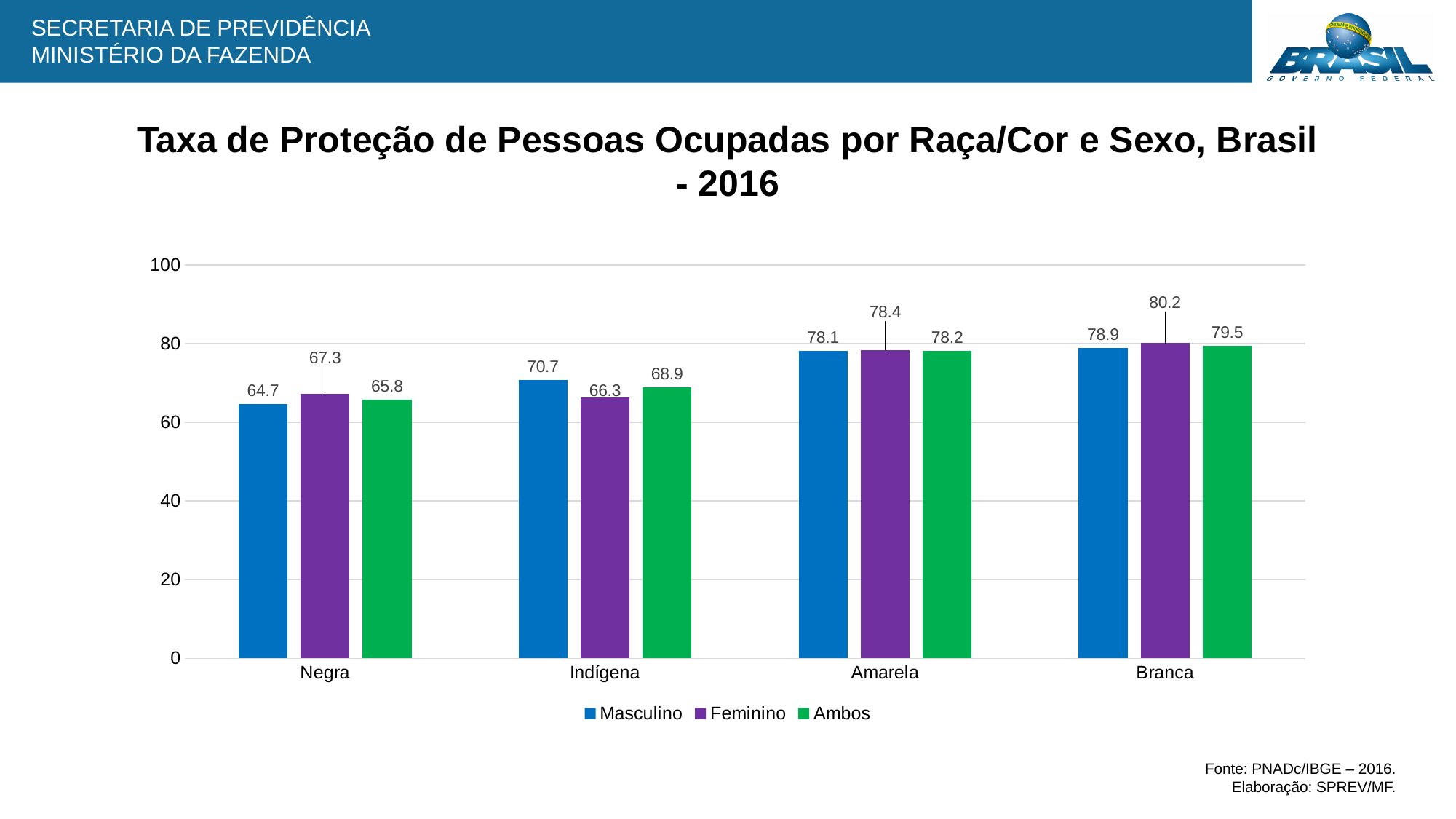

Taxa de Proteção de Pessoas Ocupadas por Raça/Cor e Sexo, Brasil - 2016

### Chart

| Category | Masculino | Feminino | Ambos |
|---|---|---|---|
| Negra | 64.65075688337627 | 67.32484121111135 | 65.76917763977664 |
| Indígena | 70.70608928720998 | 66.30786038755679 | 68.85264968862826 |
| Amarela | 78.08191823837808 | 78.38036033531603 | 78.21610206016723 |
| Branca | 78.86421604791003 | 80.17493384768446 | 79.46306529598421 |
Fonte: PNADc/IBGE – 2016.
Elaboração: SPREV/MF.